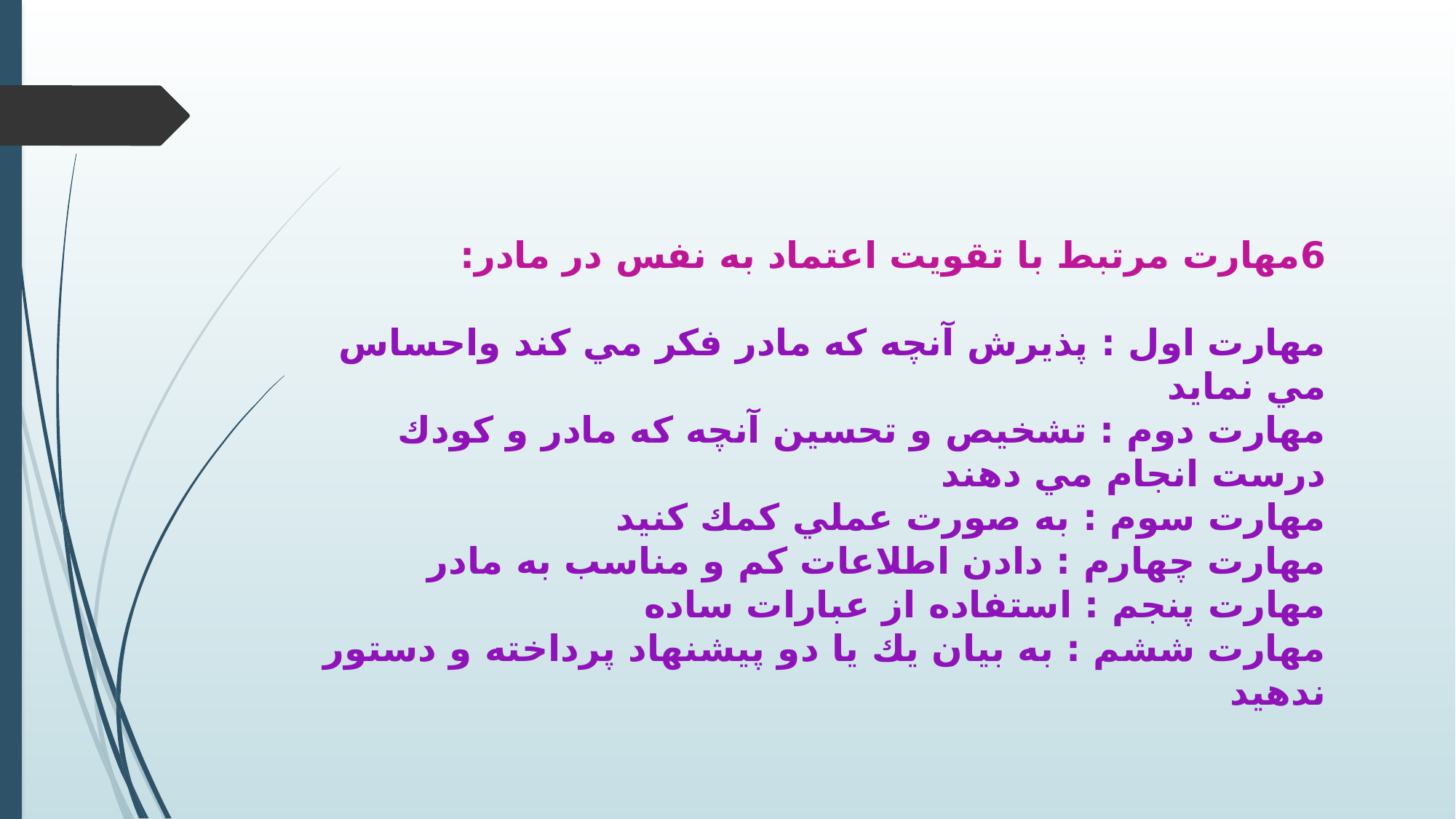

# 6مهارت مرتبط با تقویت اعتماد به نفس در مادر: مهارت اول : پذيرش آنچه كه مادر فكر مي كند واحساس مي نمايد مهارت دوم : تشخيص و تحسين آنچه كه مادر و كودك درست انجام مي دهند مهارت سوم : به صورت عملي كمك كنيد مهارت چهارم : دادن اطلاعات كم و مناسب به مادر مهارت پنجم : استفاده از عبارات ساده مهارت ششم : به بيان يك يا دو پيشنهاد پرداخته و دستور ندهيد